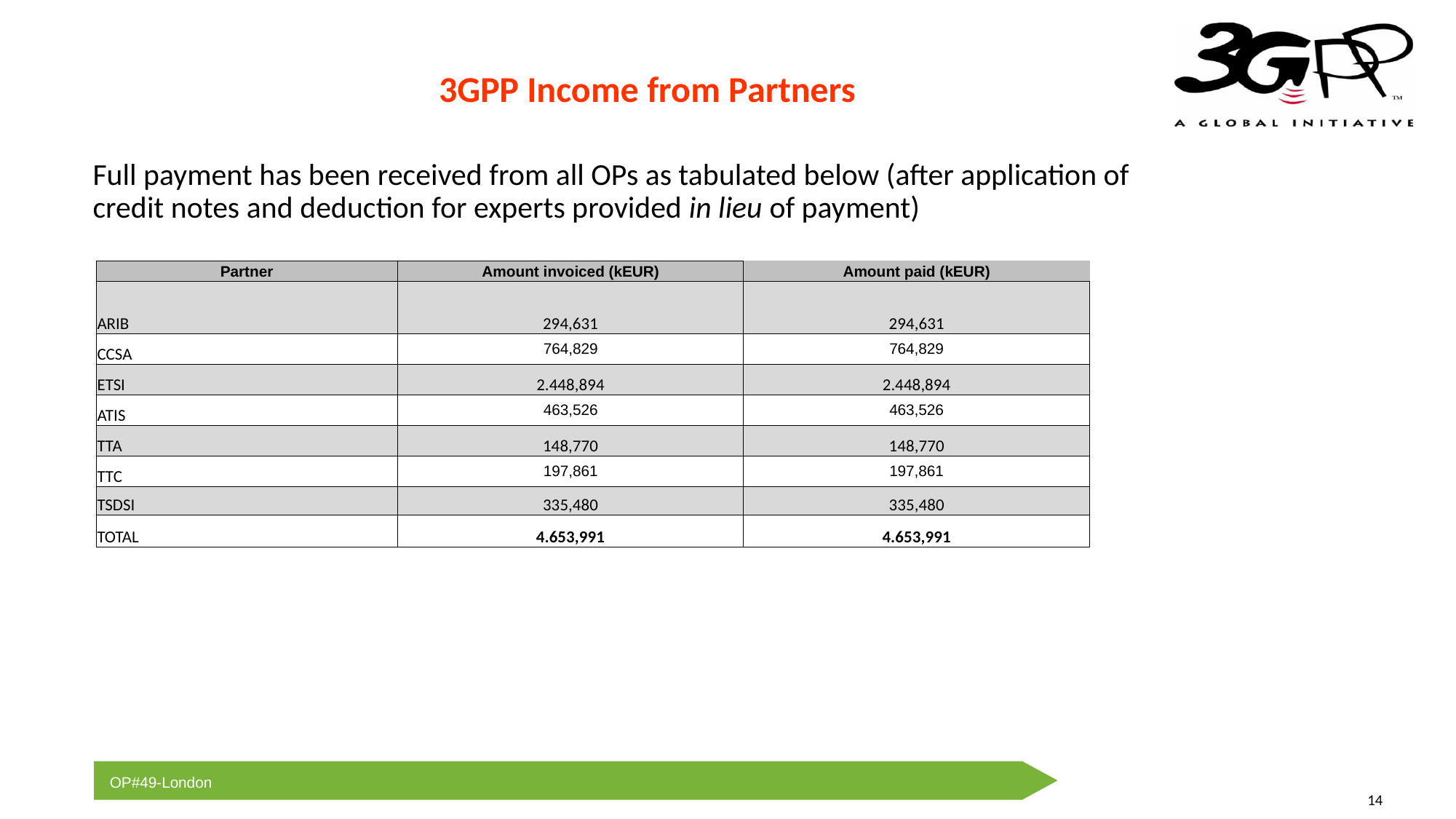

3GPP Income from Partners

Full payment has been received from all OPs as tabulated below (after application of credit notes and deduction for experts provided in lieu of payment)

| Partner | Amount invoiced (kEUR) | Amount paid (kEUR) |
| --- | --- | --- |
| ARIB | 294,631 | 294,631 |
| CCSA | 764,829 | 764,829 |
| ETSI | 2.448,894 | 2.448,894 |
| ATIS | 463,526 | 463,526 |
| TTA | 148,770 | 148,770 |
| TTC | 197,861 | 197,861 |
| TSDSI | 335,480 | 335,480 |
| TOTAL | 4.653,991 | 4.653,991 |